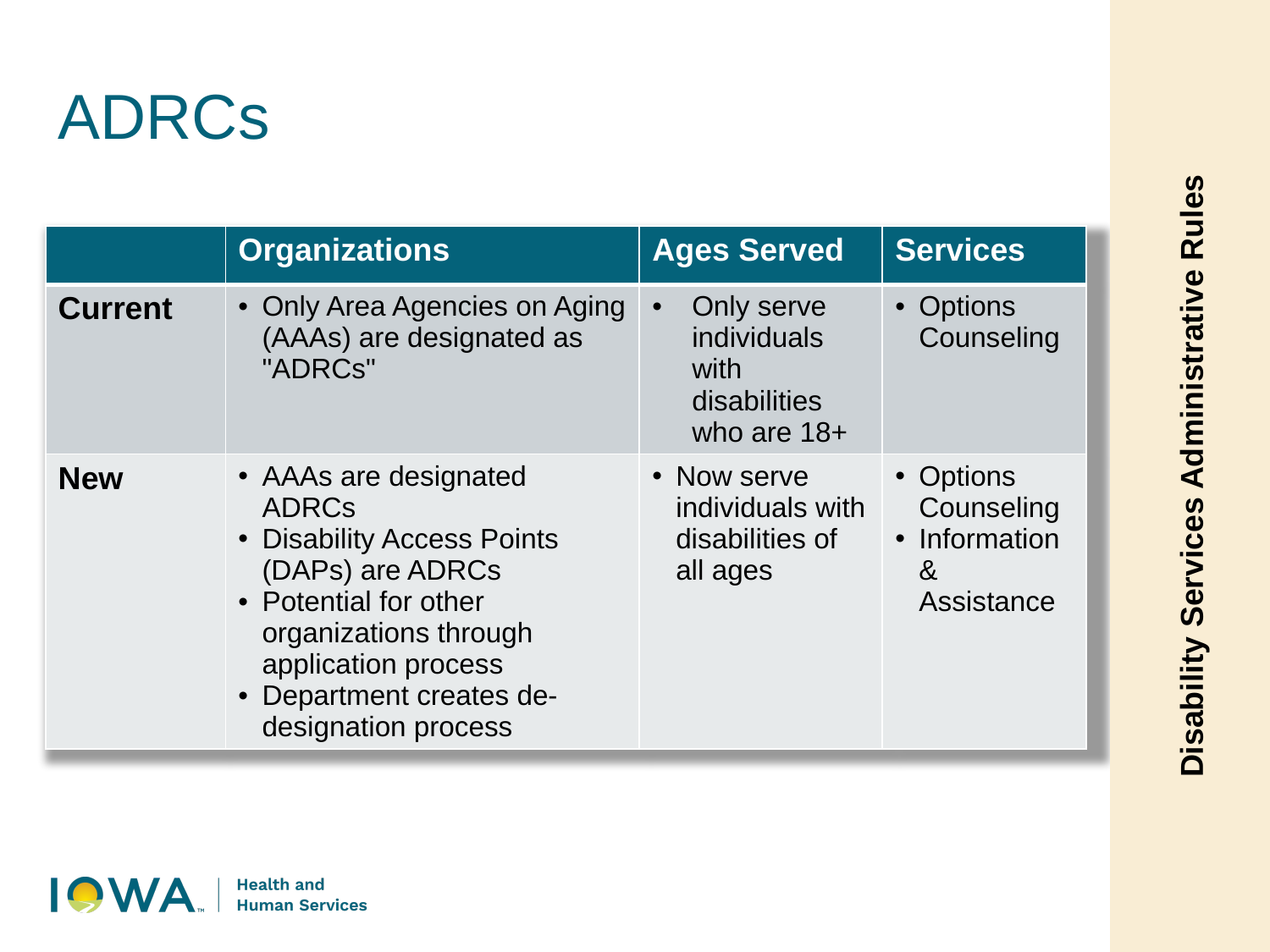

ADRCs
|  | Organizations | Ages Served | Services |
| --- | --- | --- | --- |
| Current | Only Area Agencies on Aging (AAAs) are designated as "ADRCs" | Only serve individuals with disabilities who are 18+ | Options Counseling |
| New | AAAs are designated ADRCs Disability Access Points (DAPs) are ADRCs Potential for other organizations through application process Department creates de-designation process | Now serve individuals with disabilities of all ages | Options Counseling Information & Assistance |
Disability Services Administrative Rules